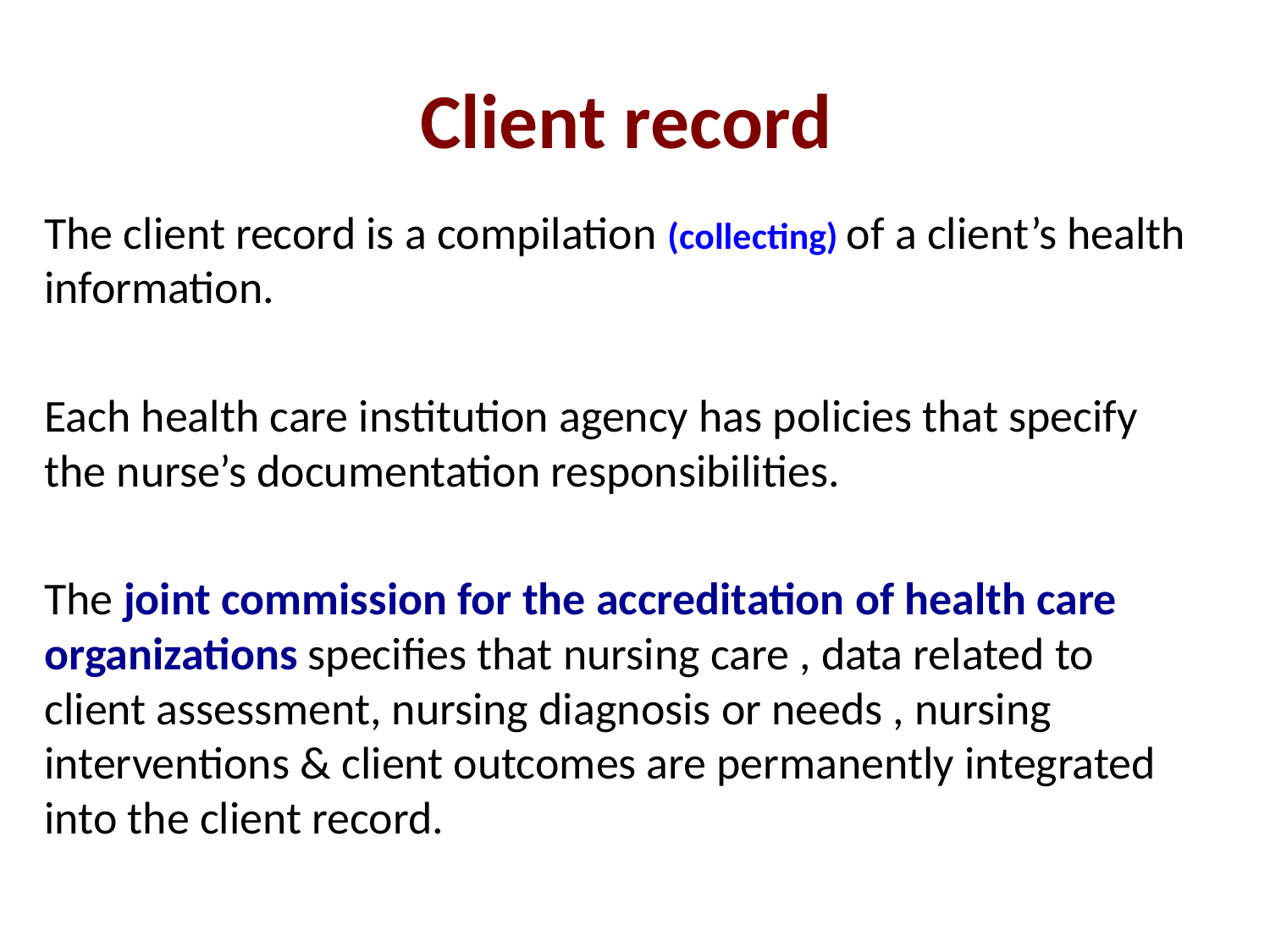

# Client record
The client record is a compilation (collecting) of a client’s health information.

Each health care institution agency has policies that specify the nurse’s documentation responsibilities.

The joint commission for the accreditation of health care organizations specifies that nursing care , data related to client assessment, nursing diagnosis or needs , nursing interventions & client outcomes are permanently integrated into the client record.